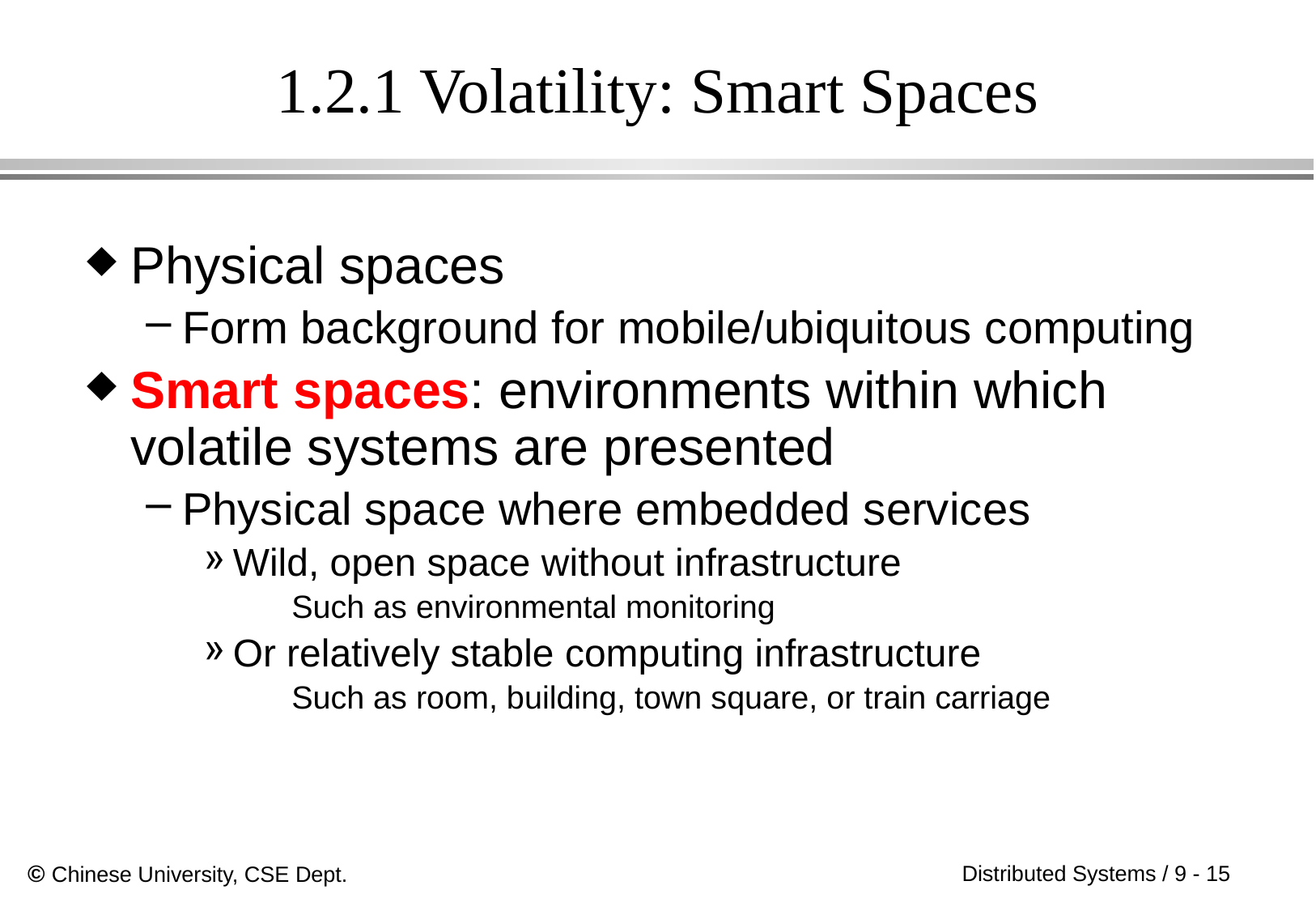

# 1.2.1 Volatility: Smart Spaces
Physical spaces
Form background for mobile/ubiquitous computing
Smart spaces: environments within which volatile systems are presented
Physical space where embedded services
Wild, open space without infrastructure
	Such as environmental monitoring
Or relatively stable computing infrastructure
	Such as room, building, town square, or train carriage